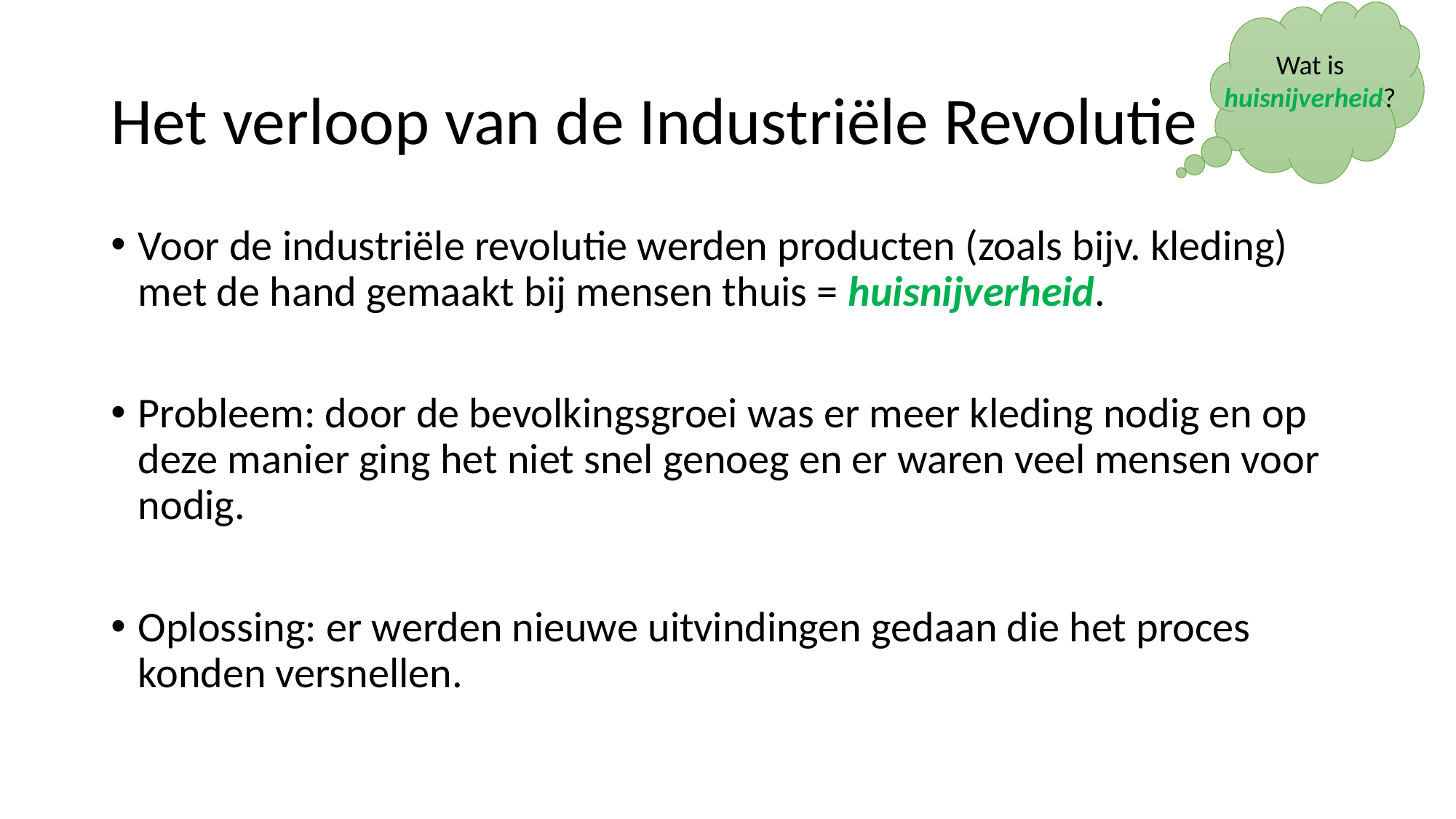

Wat is huisnijverheid?
# Het verloop van de Industriële Revolutie
Voor de industriële revolutie werden producten (zoals bijv. kleding) met de hand gemaakt bij mensen thuis = huisnijverheid.

Probleem: door de bevolkingsgroei was er meer kleding nodig en op deze manier ging het niet snel genoeg en er waren veel mensen voor nodig.

Oplossing: er werden nieuwe uitvindingen gedaan die het proces konden versnellen.